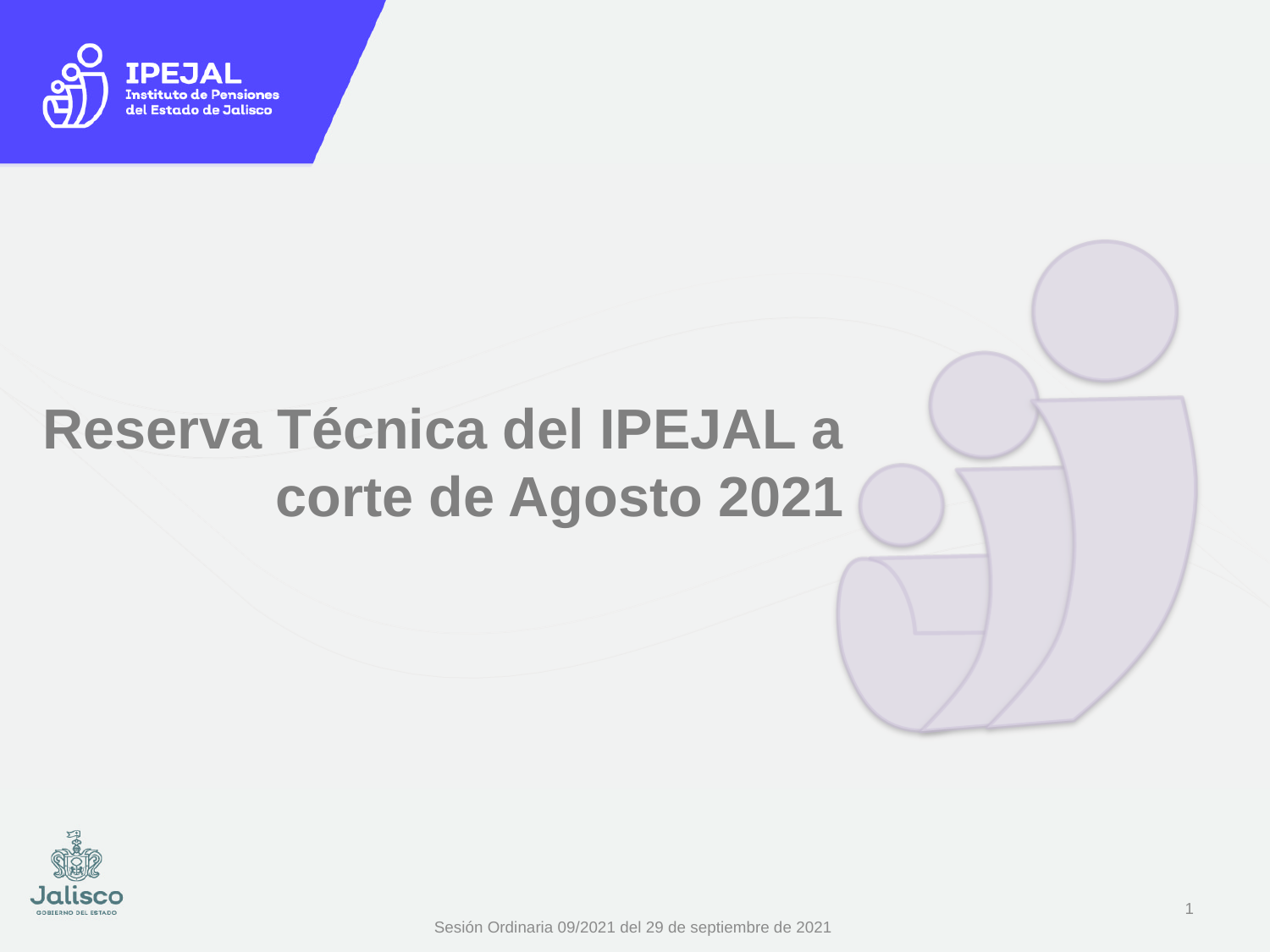

# Reserva Técnica del IPEJAL a corte de Agosto 2021
1
Sesión Ordinaria 09/2021 del 29 de septiembre de 2021